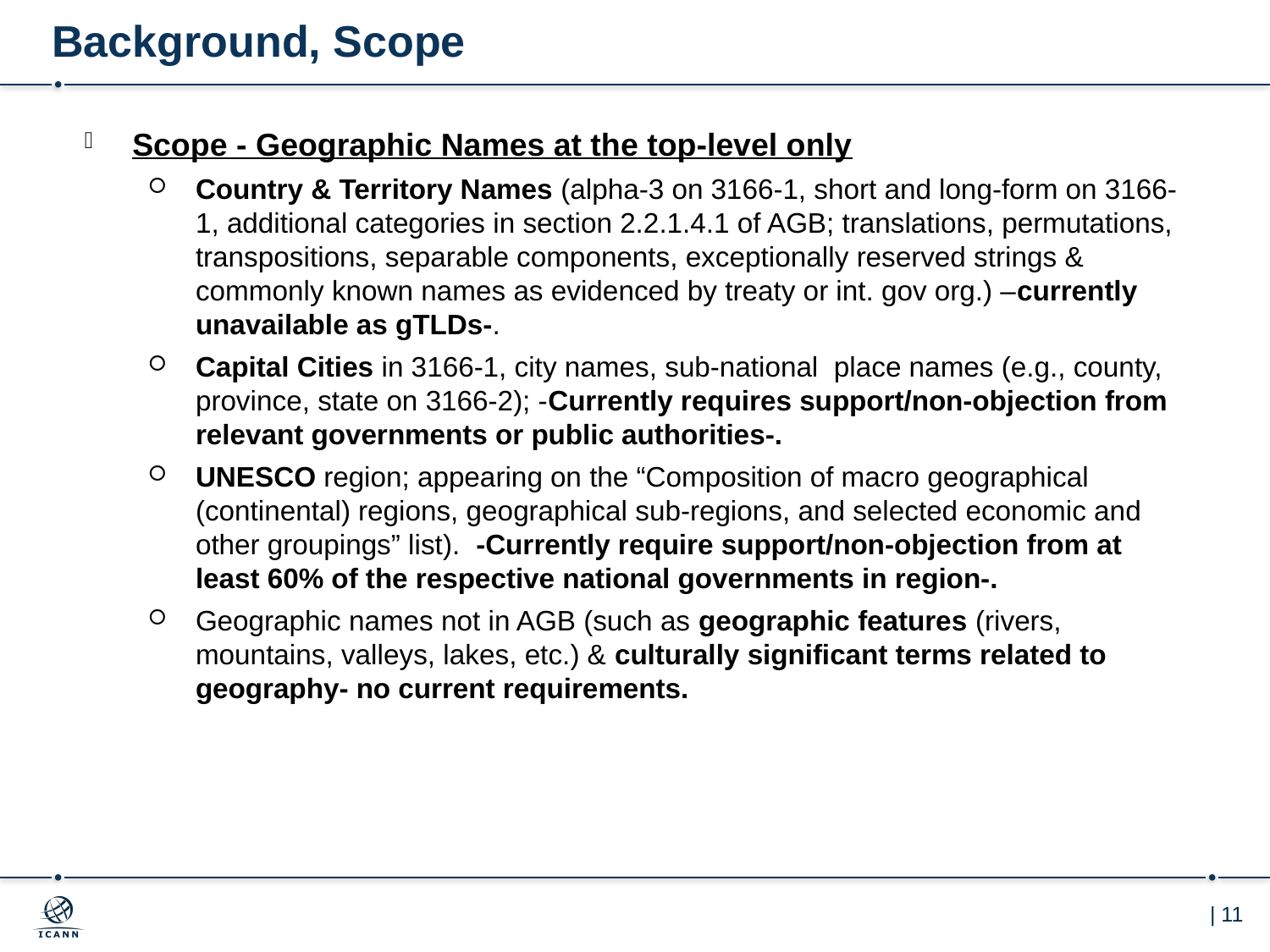

# Background, Scope
Scope - Geographic Names at the top-level only
Country & Territory Names (alpha-3 on 3166-1, short and long-form on 3166-1, additional categories in section 2.2.1.4.1 of AGB; translations, permutations, transpositions, separable components, exceptionally reserved strings & commonly known names as evidenced by treaty or int. gov org.) –currently unavailable as gTLDs-.
Capital Cities in 3166-1, city names, sub-national  place names (e.g., county, province, state on 3166-2); -Currently requires support/non-objection from relevant governments or public authorities-.
UNESCO region; appearing on the “Composition of macro geographical (continental) regions, geographical sub-regions, and selected economic and other groupings” list).  -Currently require support/non-objection from at least 60% of the respective national governments in region-.
Geographic names not in AGB (such as geographic features (rivers, mountains, valleys, lakes, etc.) & culturally significant terms related to geography- no current requirements.